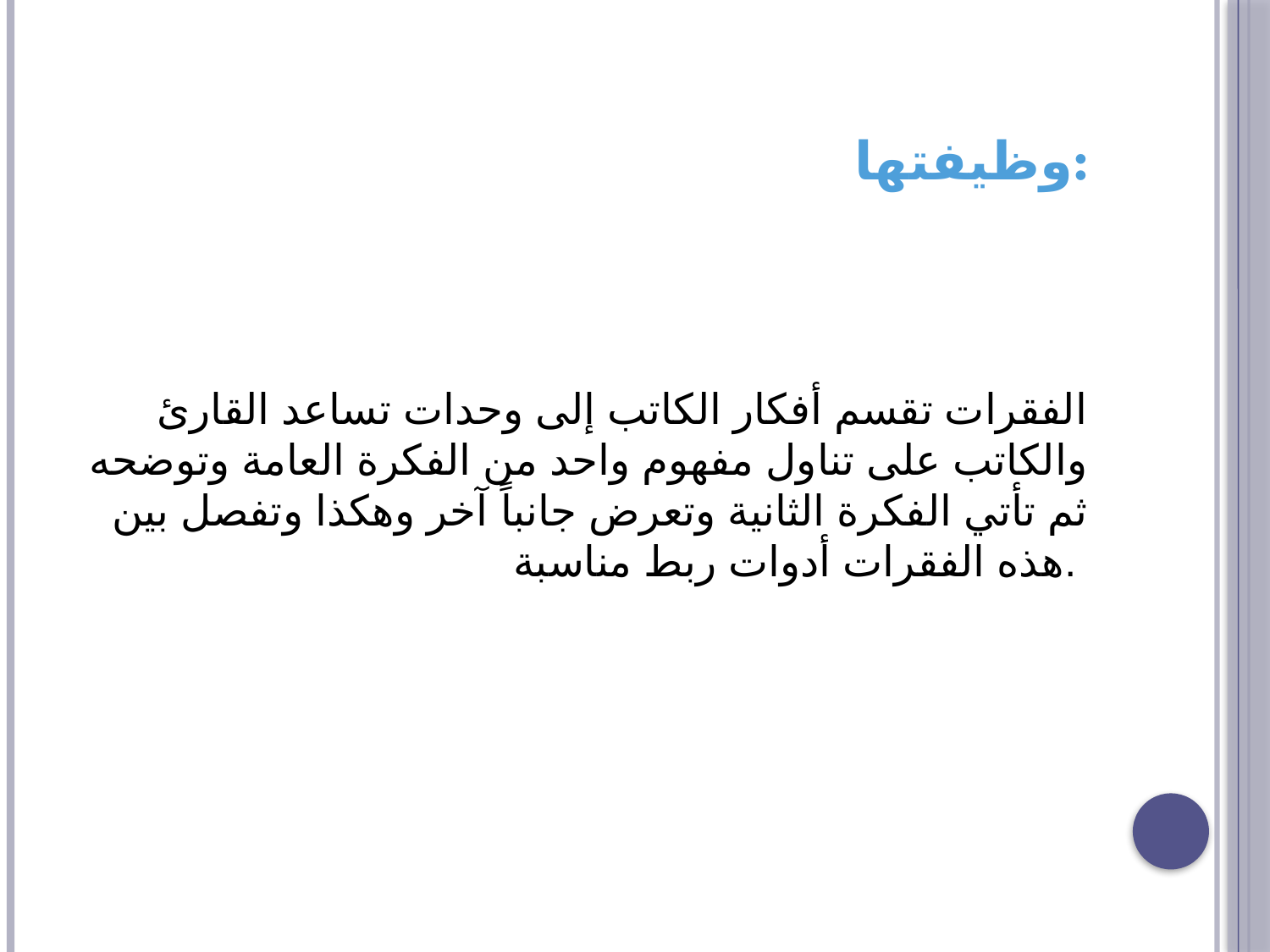

# وظيفتها:
الفقرات تقسم أفكار الكاتب إلى وحدات تساعد القارئ والكاتب على تناول مفهوم واحد من الفكرة العامة وتوضحه ثم تأتي الفكرة الثانية وتعرض جانباً آخر وهكذا وتفصل بين هذه الفقرات أدوات ربط مناسبة.